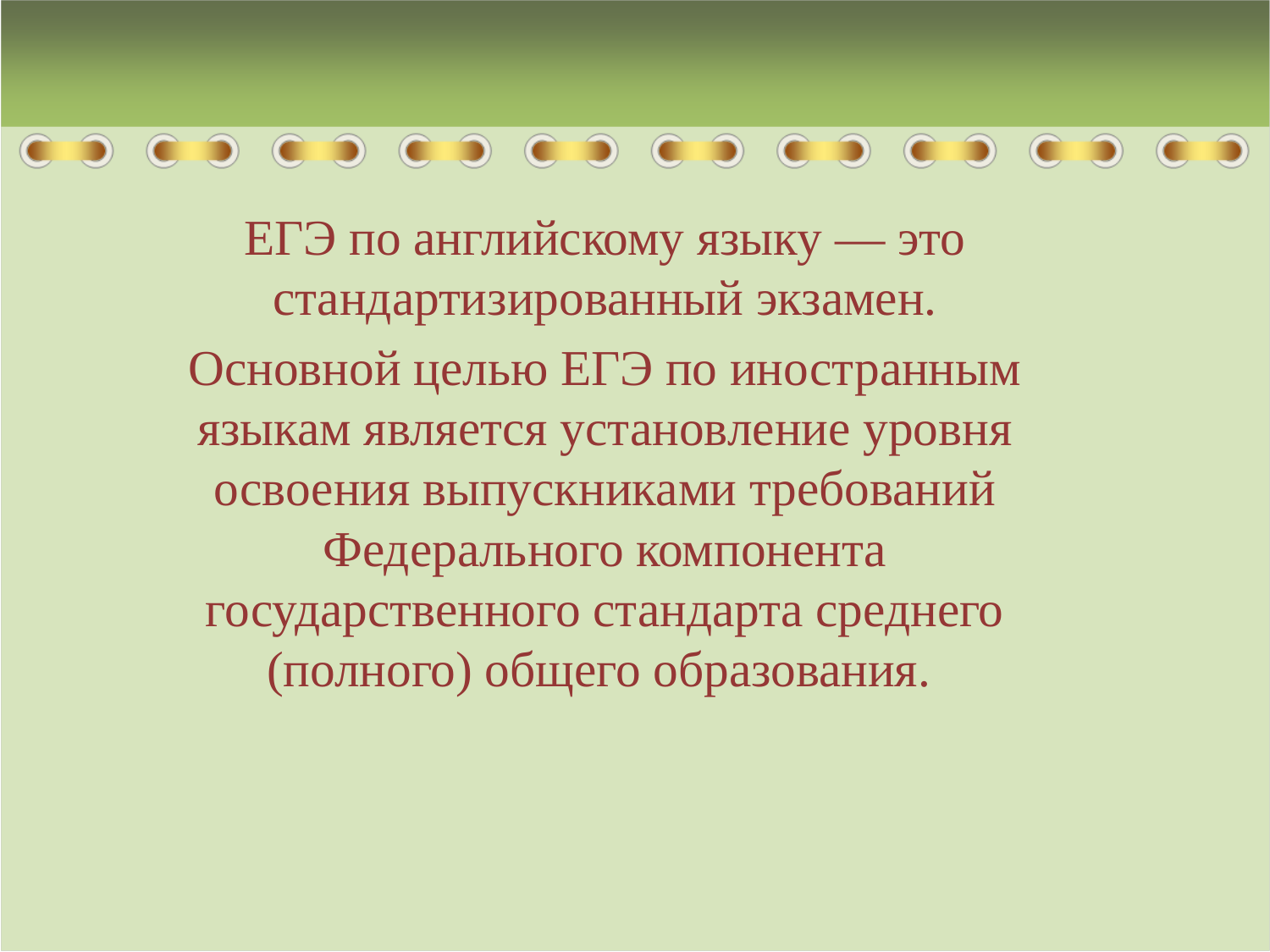

ЕГЭ по английскому языку — это стандартизированный экзамен.
Основной целью ЕГЭ по иностранным языкам является установление уровня освоения выпускниками требований Федерального компонента государственного стандарта среднего (полного) общего образования.